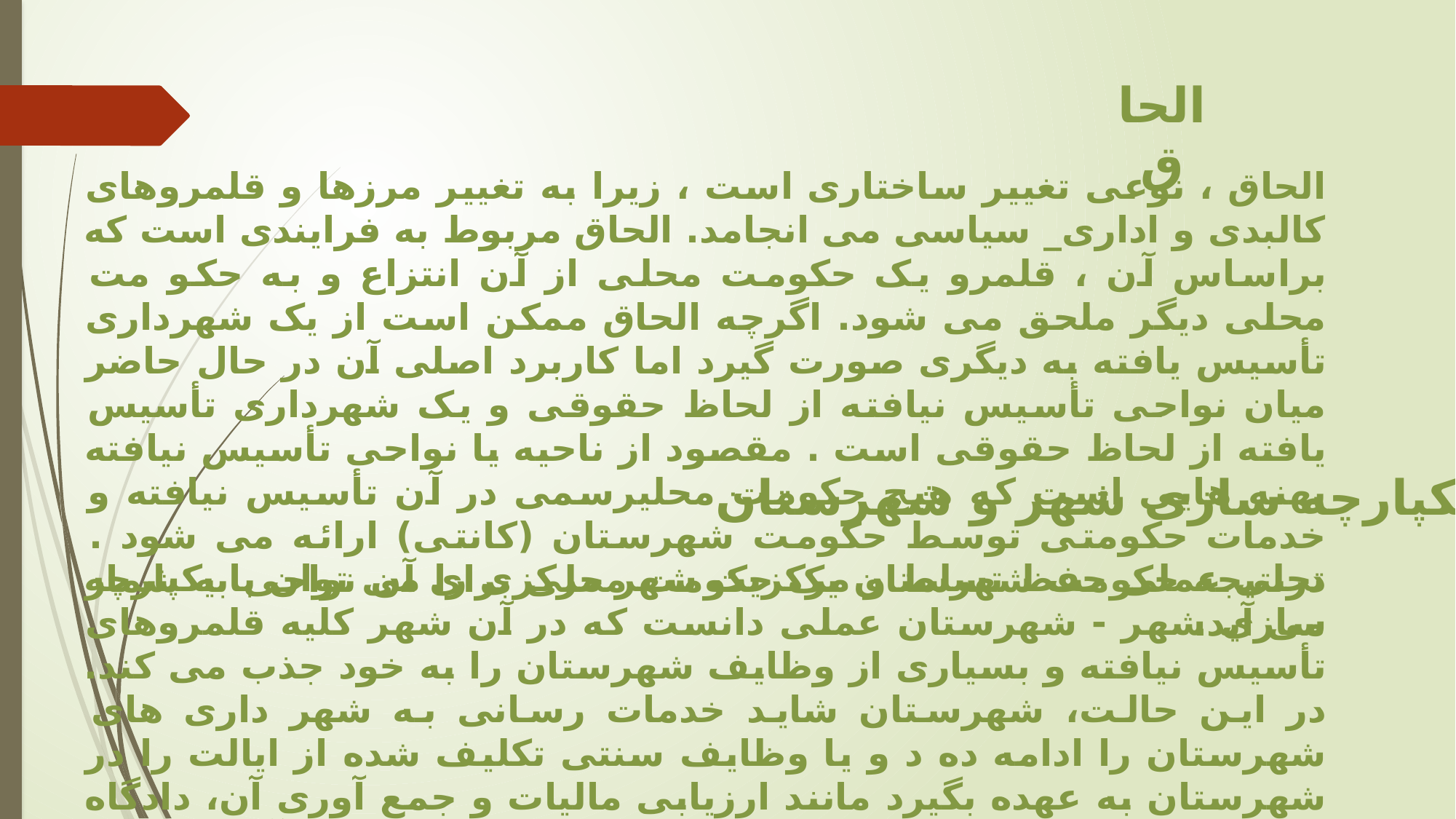

# الحاق
الحاق ، نوعی تغییر ساختاری است ، زیرا به تغییر مرزها و قلمروهای کالبدی و اداری_ سیاسی می انجامد. الحاق مربوط به فرایندی است که براساس آن ، قلمرو یک حکومت محلی از آن انتزاع و به حکو مت محلی دیگر ملحق می شود. اگرچه الحاق ممکن است از یک شهرداری تأسیس یافته به دیگری صورت گیرد اما کاربرد اصلی آن در حال حاضر میان نواحی تأسیس نیافته از لحاظ حقوقی و یک شهرداری تأسیس یافته از لحاظ حقوقی است . مقصود از ناحیه یا نواحی تأسیس نیافته پهنه هایی است که هیچ حکومت محلیرسمی در آن تأسیس نیافته و خدمات حکومتی توسط حکومت شهرستان (کانتی) ارائه می شود . درنتیجه حکومت شهرستان یک حکومت محلی برای آن نواحی به شمار می آید.

یکپارچه سازی شهر و شهرستان
تجلی عملی حفظ تسلط و مرکزیت شهر مرکزی را می توان با یکپارچه سازی شهر - شهرستان عملی دانست که در آن شهر کلیه قلمروهای تأسیس نیافته و بسیاری از وظایف شهرستان را به خود جذب می کند. در این حالت، شهرستان شاید خدمات رسانی به شهر داری های شهرستان را ادامه ده د و یا وظایف سنتی تکلیف شده از ایالت را در شهرستان به عهده بگیرد مانند ارزیابی مالیات و جمع آوری آن، دادگاه ها، ثبت وقایع حیاتی و غیره. در یکپارچه سازی ایده آل شهر - شهرستان ، همه قلمروهای تأسیس یافته یا تأسیس نیافته به لحاظ حقوقی در یک شهر مرکزی گسترش یافته ، یکپارچه (ادغام) می شود.